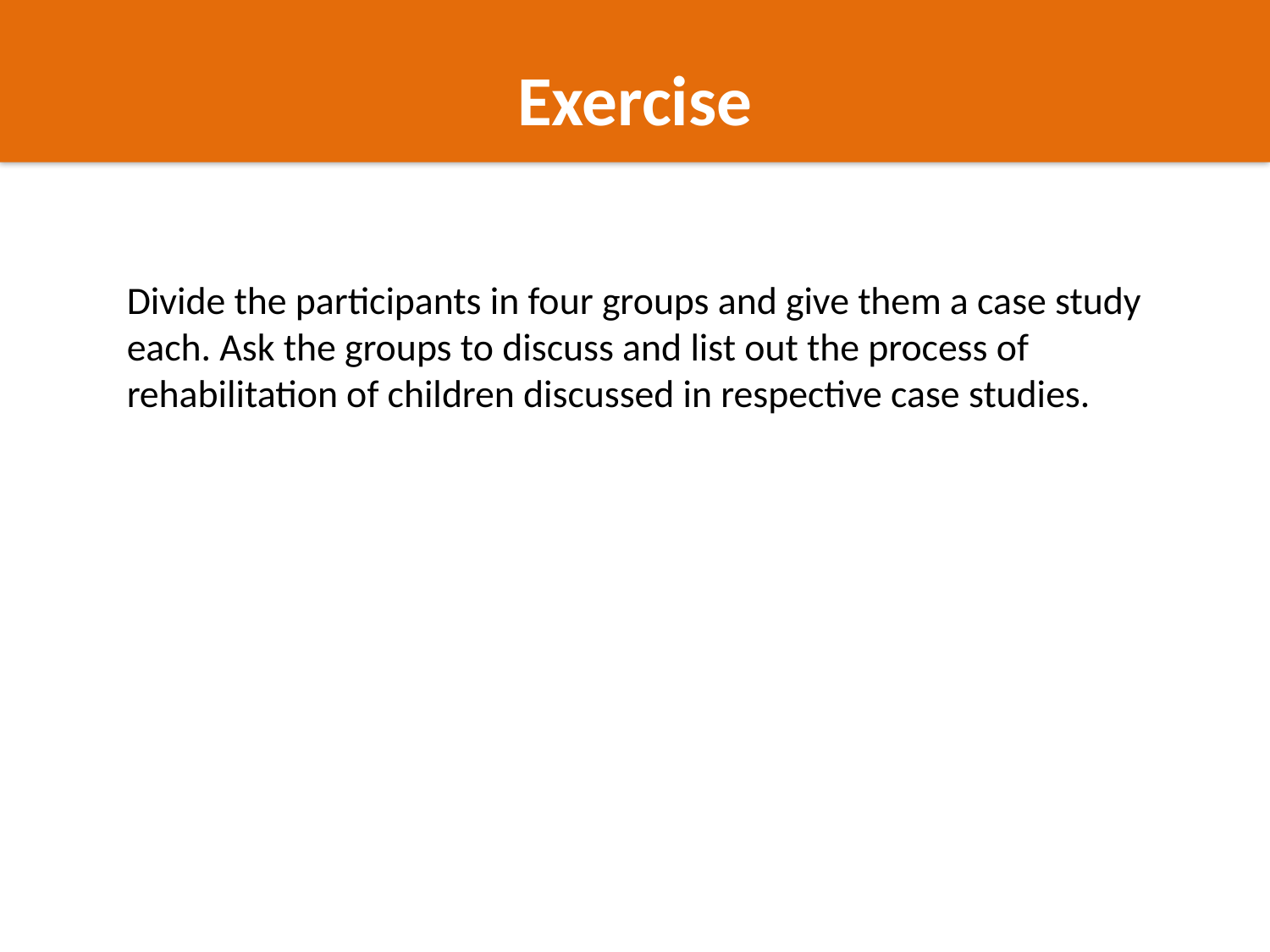

Exercise
Divide the participants in four groups and give them a case study each. Ask the groups to discuss and list out the process of rehabilitation of children discussed in respective case studies.